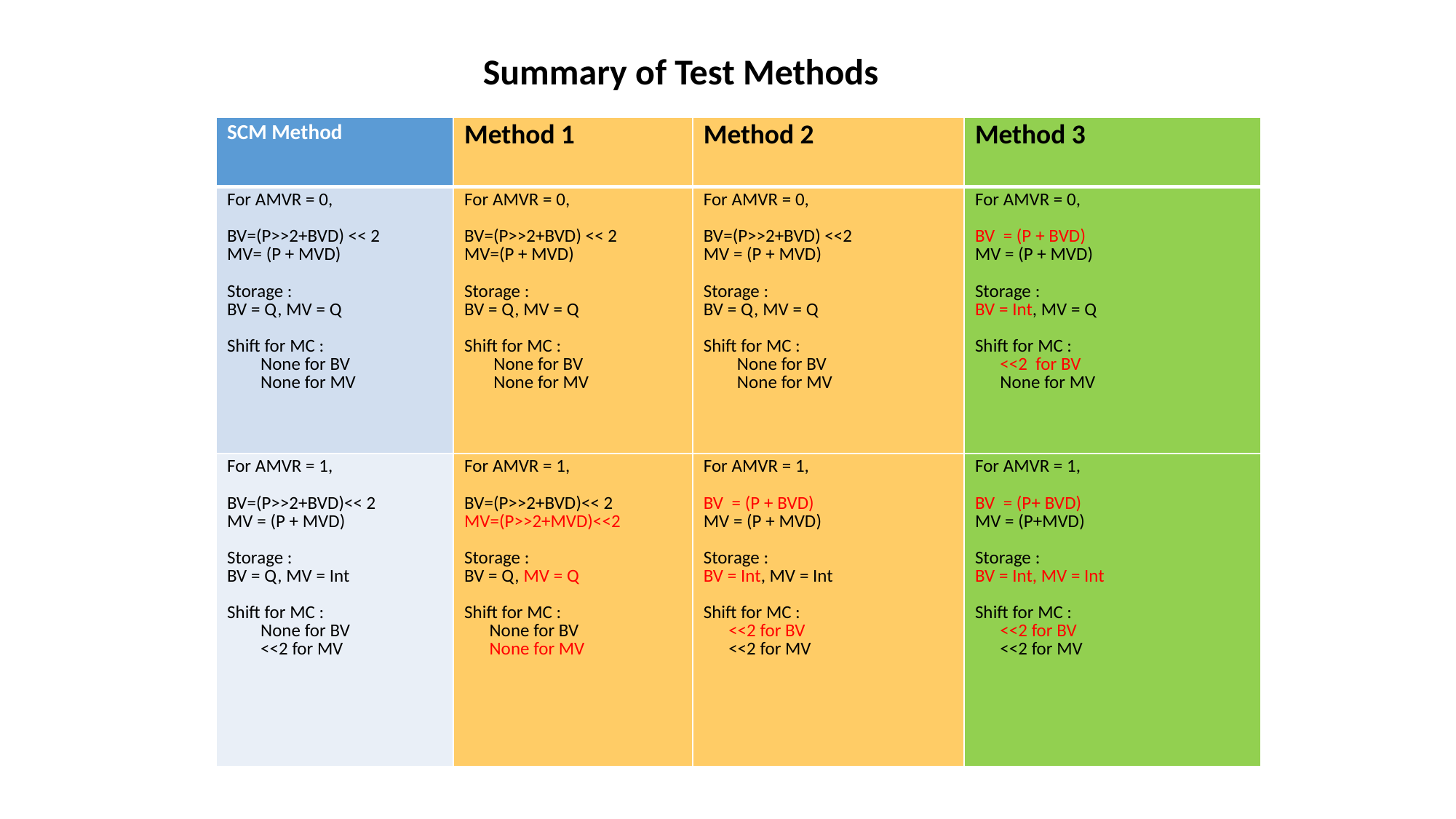

Summary of Test Methods
| SCM Method | Method 1 | Method 2 | Method 3 |
| --- | --- | --- | --- |
| For AMVR = 0, BV=(P>>2+BVD) << 2 MV= (P + MVD) Storage : BV = Q, MV = Q Shift for MC : None for BV None for MV | For AMVR = 0, BV=(P>>2+BVD) << 2 MV=(P + MVD) Storage : BV = Q, MV = Q Shift for MC : None for BV None for MV | For AMVR = 0, BV=(P>>2+BVD) <<2 MV = (P + MVD) Storage : BV = Q, MV = Q Shift for MC : None for BV None for MV | For AMVR = 0, BV = (P + BVD) MV = (P + MVD) Storage : BV = Int, MV = Q Shift for MC : <<2 for BV None for MV |
| For AMVR = 1, BV=(P>>2+BVD)<< 2 MV = (P + MVD) Storage : BV = Q, MV = Int Shift for MC : None for BV <<2 for MV | For AMVR = 1, BV=(P>>2+BVD)<< 2 MV=(P>>2+MVD)<<2 Storage : BV = Q, MV = Q Shift for MC : None for BV None for MV | For AMVR = 1, BV = (P + BVD) MV = (P + MVD) Storage : BV = Int, MV = Int Shift for MC : <<2 for BV <<2 for MV | For AMVR = 1, BV = (P+ BVD) MV = (P+MVD) Storage : BV = Int, MV = Int Shift for MC : <<2 for BV <<2 for MV |